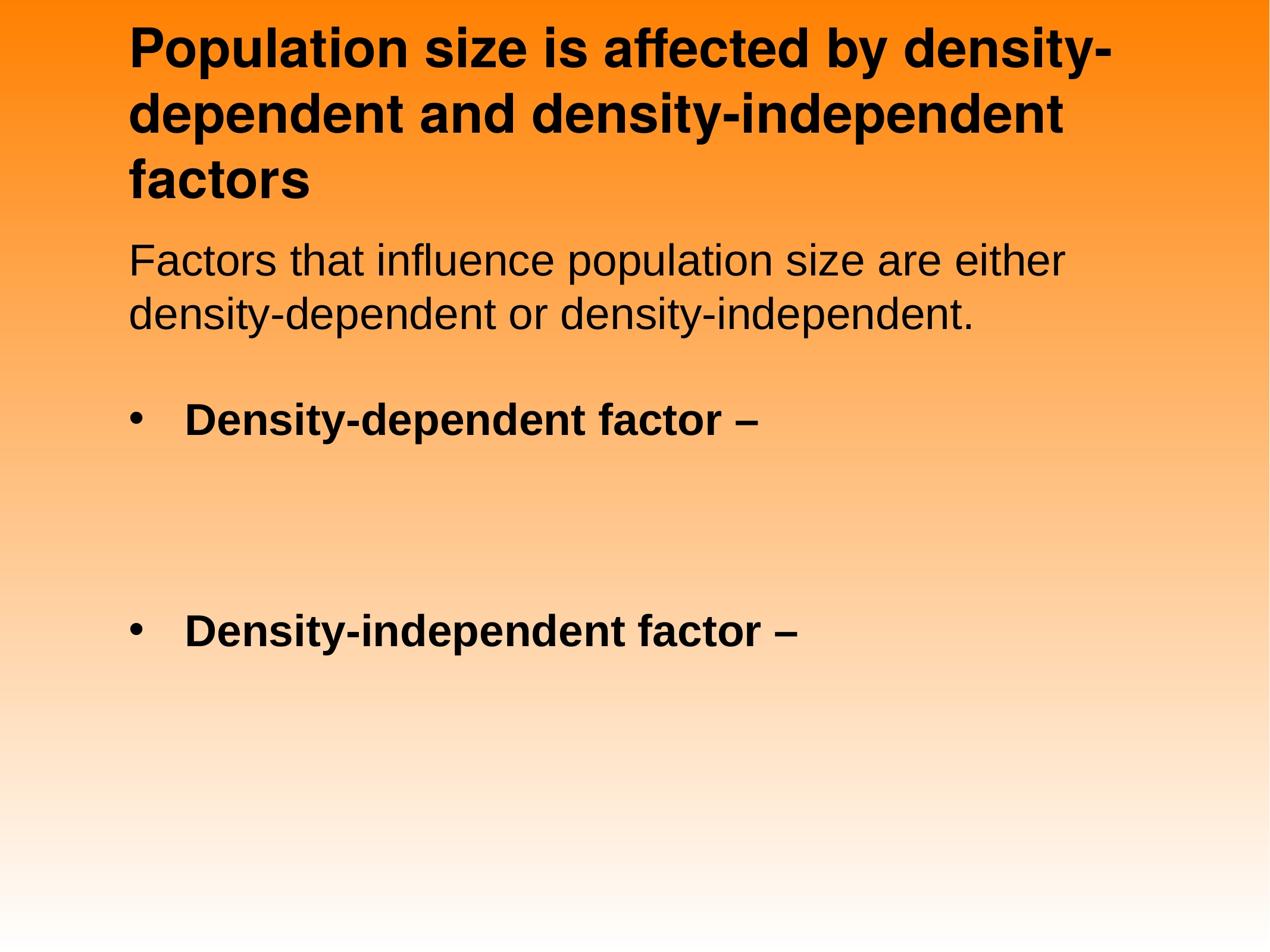

# Population size is affected by density-dependent and density-independent factors
Factors that influence population size are either density-dependent or density-independent.
Density-dependent factor –

Density-independent factor –